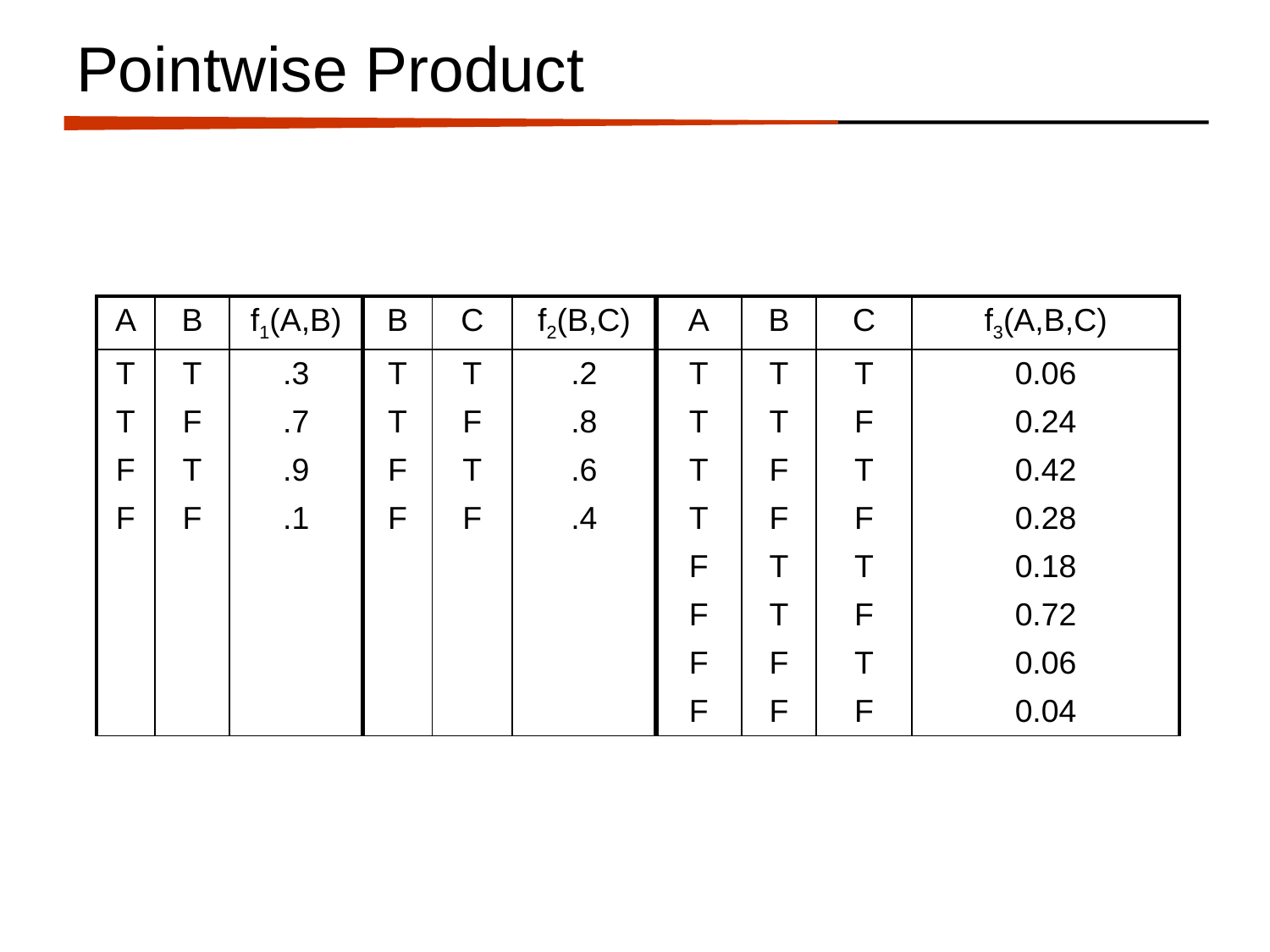

# Pointwise Product
| A | B | f1(A,B) | B | C | f2(B,C) | A | B | C | f3(A,B,C) |
| --- | --- | --- | --- | --- | --- | --- | --- | --- | --- |
| T | T | .3 | T | T | .2 | T | T | T | 0.06 |
| T | F | .7 | T | F | .8 | T | T | F | 0.24 |
| F | T | .9 | F | T | .6 | T | F | T | 0.42 |
| F | F | .1 | F | F | .4 | T | F | F | 0.28 |
|  |  |  |  |  |  | F | T | T | 0.18 |
|  |  |  |  |  |  | F | T | F | 0.72 |
|  |  |  |  |  |  | F | F | T | 0.06 |
|  |  |  |  |  |  | F | F | F | 0.04 |